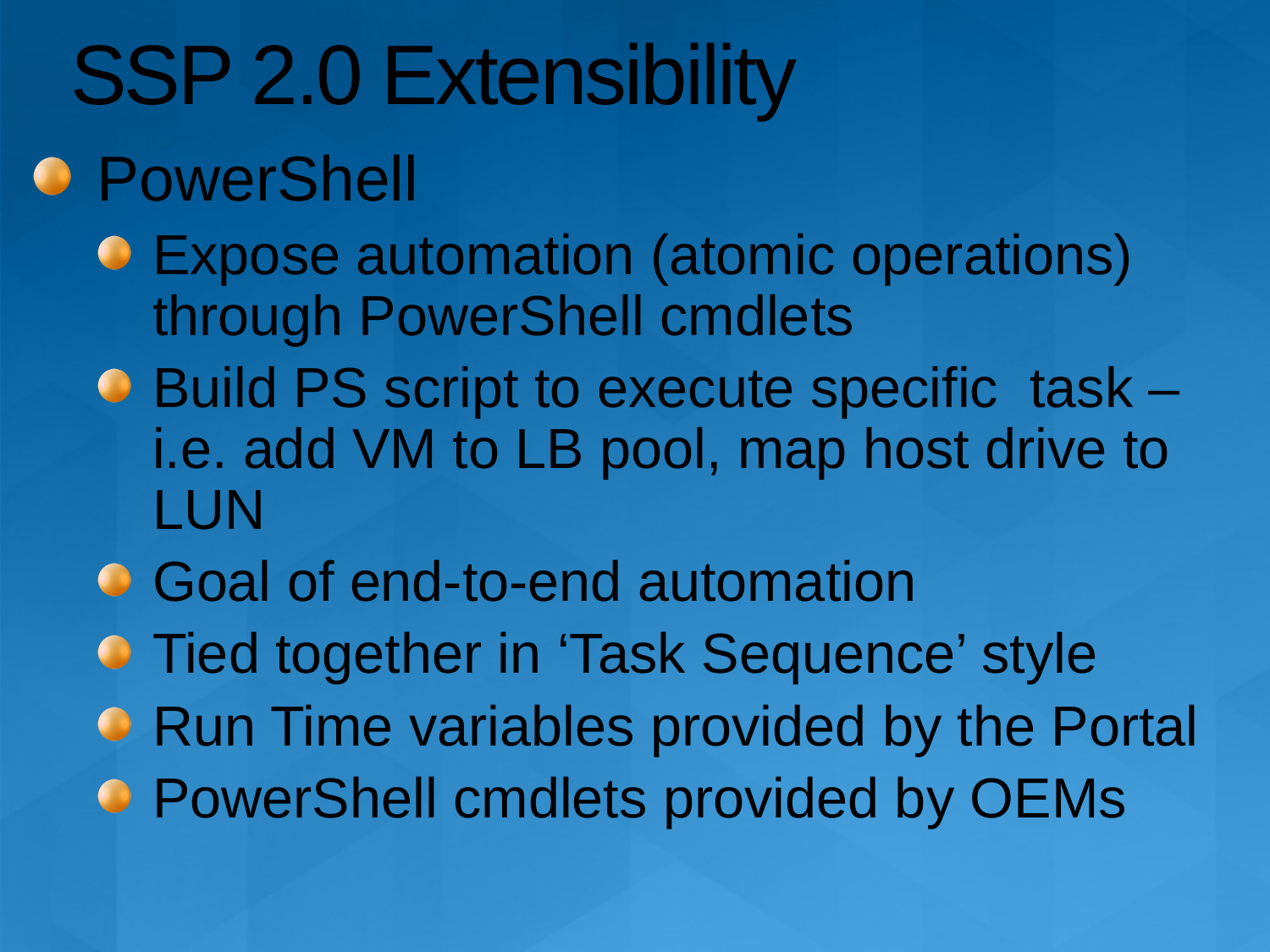

# SSP 2.0 Extensibility
PowerShell
Expose automation (atomic operations) through PowerShell cmdlets
Build PS script to execute specific  task – i.e. add VM to LB pool, map host drive to LUN
Goal of end-to-end automation
Tied together in ‘Task Sequence’ style
Run Time variables provided by the Portal
PowerShell cmdlets provided by OEMs